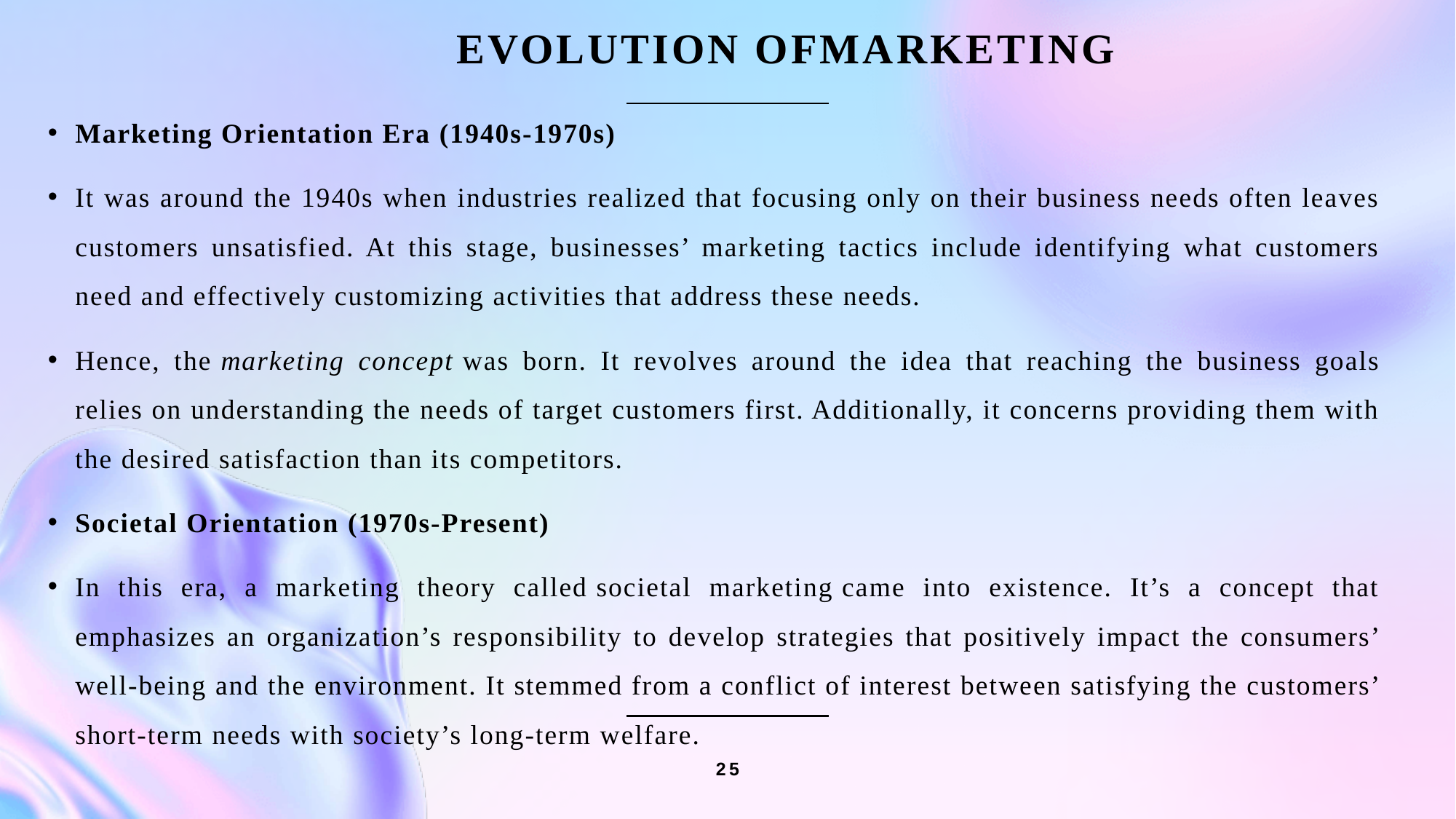

EVOLUTION OFMARKETING
Marketing Orientation Era (1940s-1970s)
It was around the 1940s when industries realized that focusing only on their business needs often leaves customers unsatisfied. At this stage, businesses’ marketing tactics include identifying what customers need and effectively customizing activities that address these needs.
Hence, the marketing concept was born. It revolves around the idea that reaching the business goals relies on understanding the needs of target customers first. Additionally, it concerns providing them with the desired satisfaction than its competitors.
Societal Orientation (1970s-Present)
In this era, a marketing theory called societal marketing came into existence. It’s a concept that emphasizes an organization’s responsibility to develop strategies that positively impact the consumers’ well-being and the environment. It stemmed from a conflict of interest between satisfying the customers’ short-term needs with society’s long-term welfare.

25